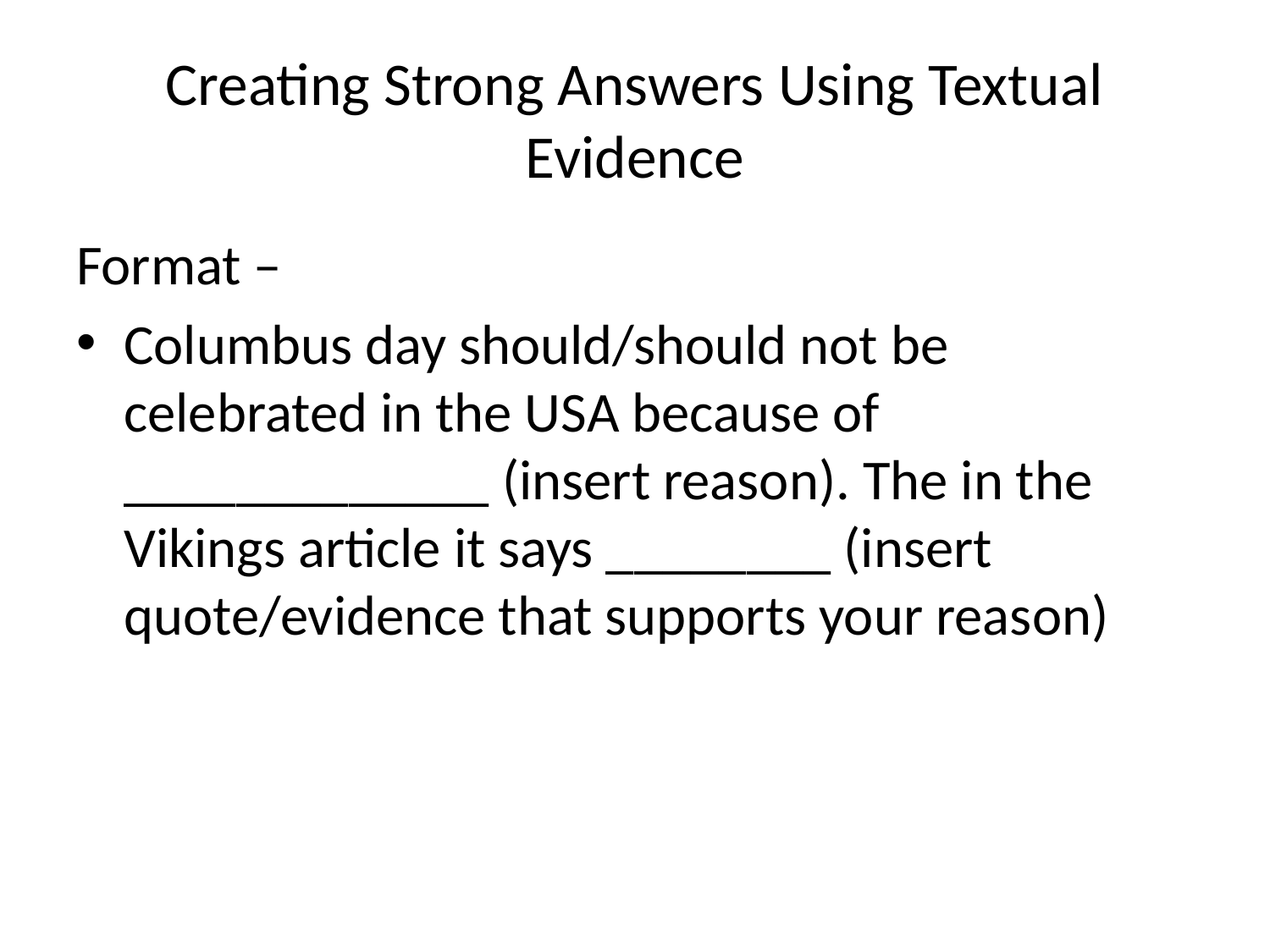

# Creating Strong Answers Using Textual Evidence
Format –
Columbus day should/should not be celebrated in the USA because of _____________ (insert reason). The in the Vikings article it says ________ (insert quote/evidence that supports your reason)